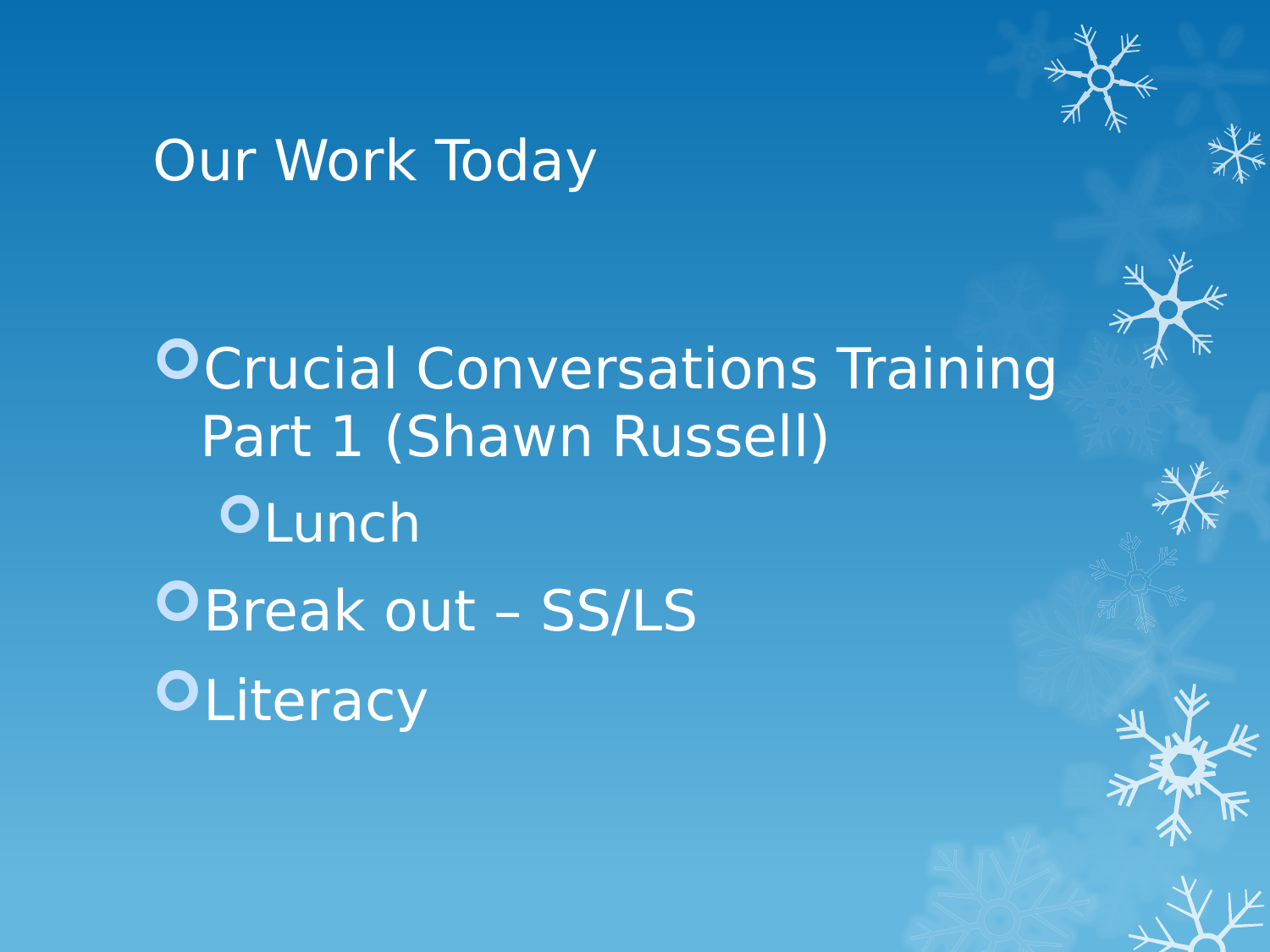

# Our Work Today
Crucial Conversations Training Part 1 (Shawn Russell)
Lunch
Break out – SS/LS
Literacy